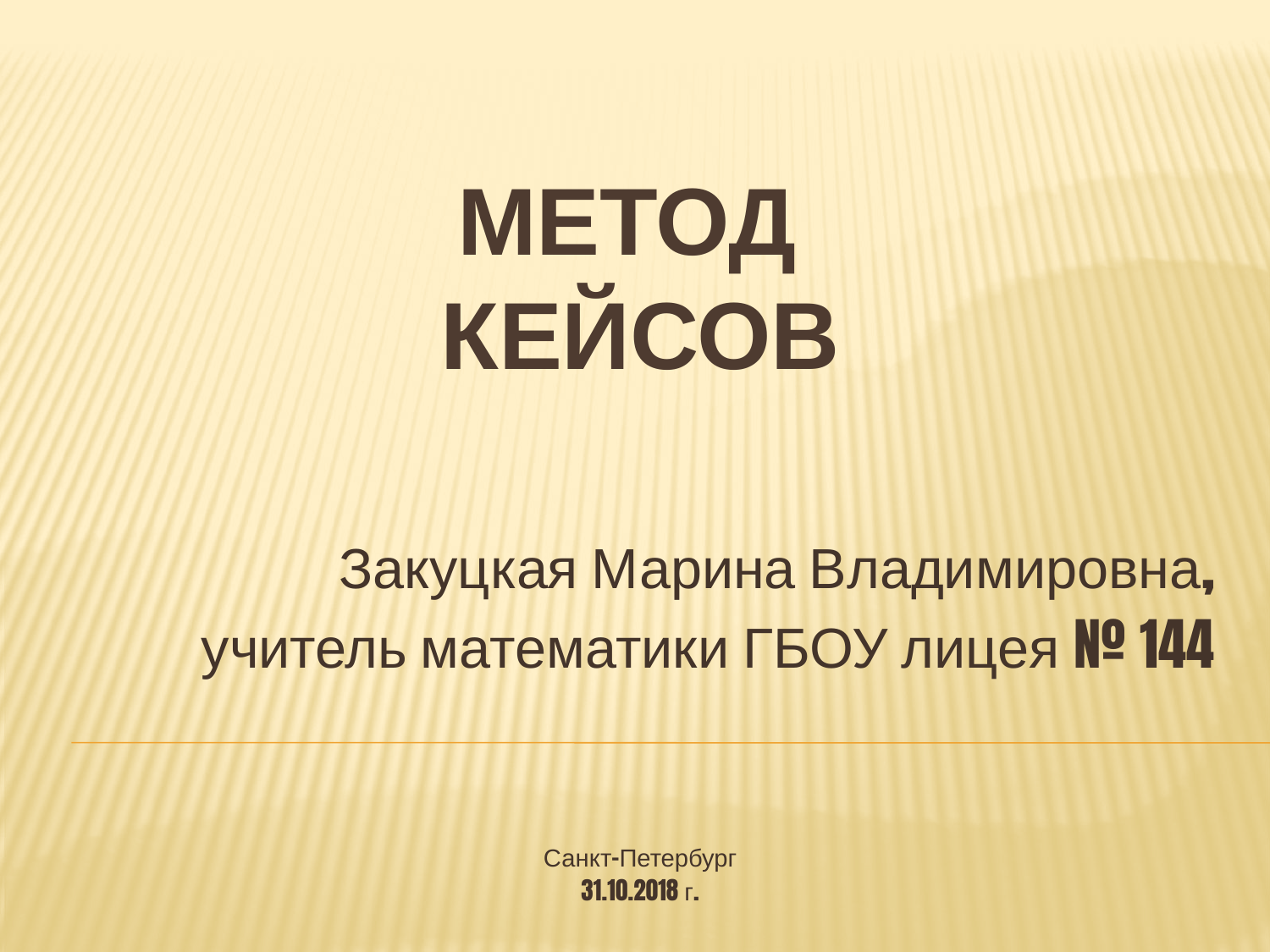

# Метод кейсов
Закуцкая Марина Владимировна,
учитель математики ГБОУ лицея № 144

Санкт-Петербург
31.10.2018 г.